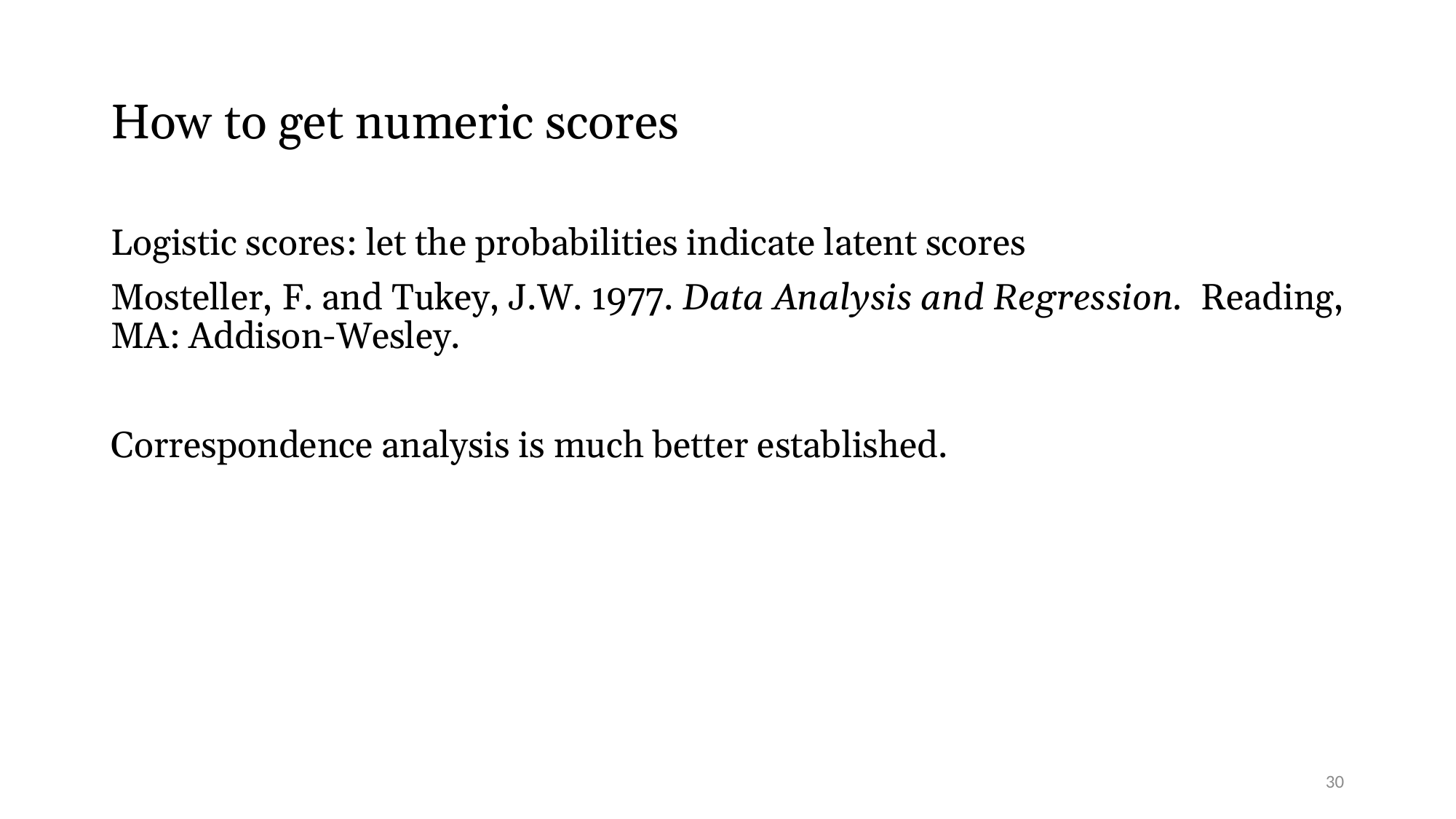

# How to get numeric scores
Logistic scores: let the probabilities indicate latent scores
Mosteller, F. and Tukey, J.W. 1977. Data Analysis and Regression.  Reading, MA: Addison-Wesley.

Correspondence analysis is much better established.
30